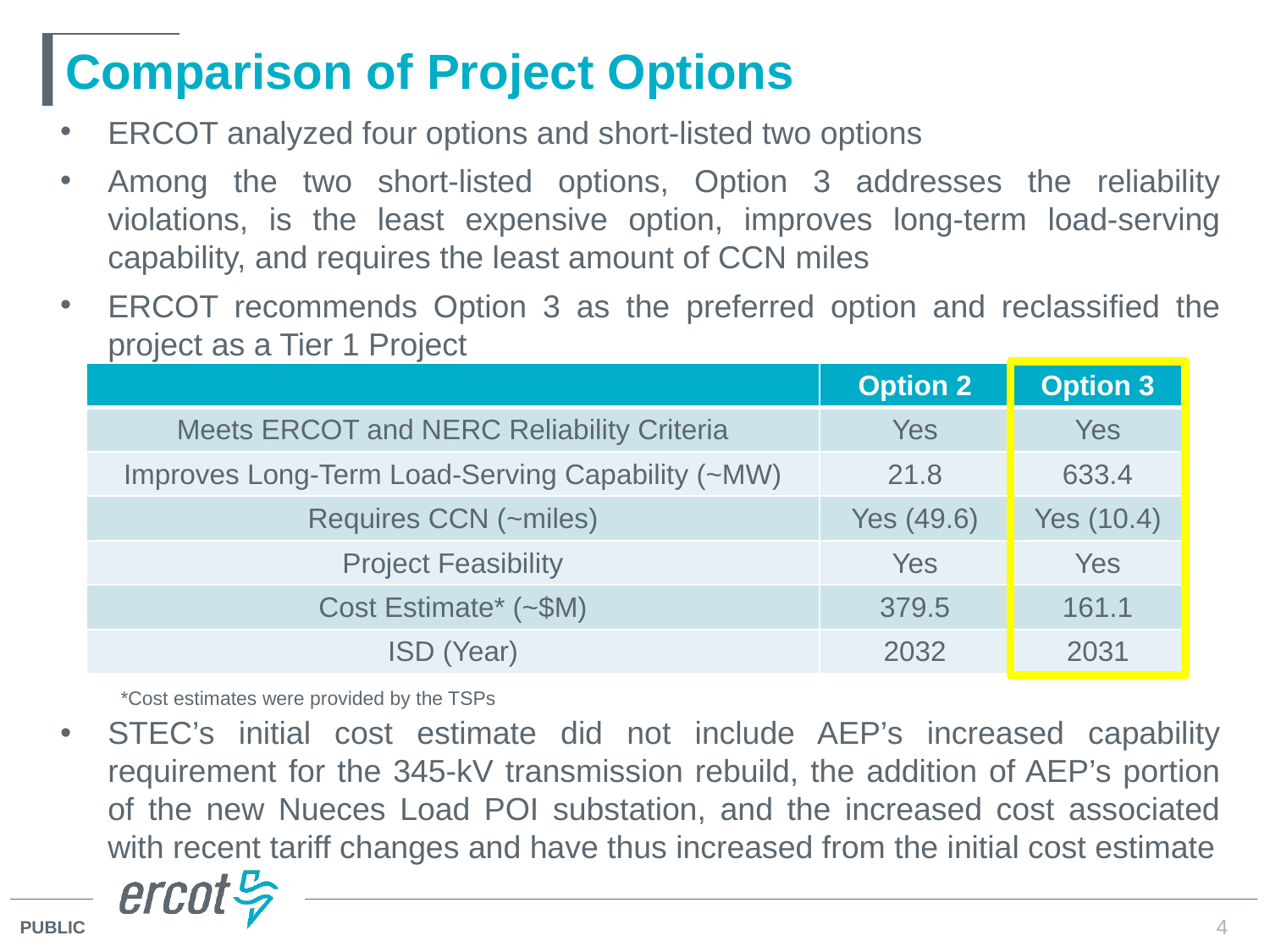

# Comparison of Project Options
ERCOT analyzed four options and short-listed two options
Among the two short-listed options, Option 3 addresses the reliability violations, is the least expensive option, improves long-term load-serving capability, and requires the least amount of CCN miles
ERCOT recommends Option 3 as the preferred option and reclassified the project as a Tier 1 Project

STEC’s initial cost estimate did not include AEP’s increased capability requirement for the 345-kV transmission rebuild, the addition of AEP’s portion of the new Nueces Load POI substation, and the increased cost associated with recent tariff changes and have thus increased from the initial cost estimate

|  | Option 2 | Option 3 |
| --- | --- | --- |
| Meets ERCOT and NERC Reliability Criteria | Yes | Yes |
| Improves Long-Term Load-Serving Capability (~MW) | 21.8 | 633.4 |
| Requires CCN (~miles) | Yes (49.6) | Yes (10.4) |
| Project Feasibility | Yes | Yes |
| Cost Estimate\* (~$M) | 379.5 | 161.1 |
| ISD (Year) | 2032 | 2031 |
*Cost estimates were provided by the TSPs
4